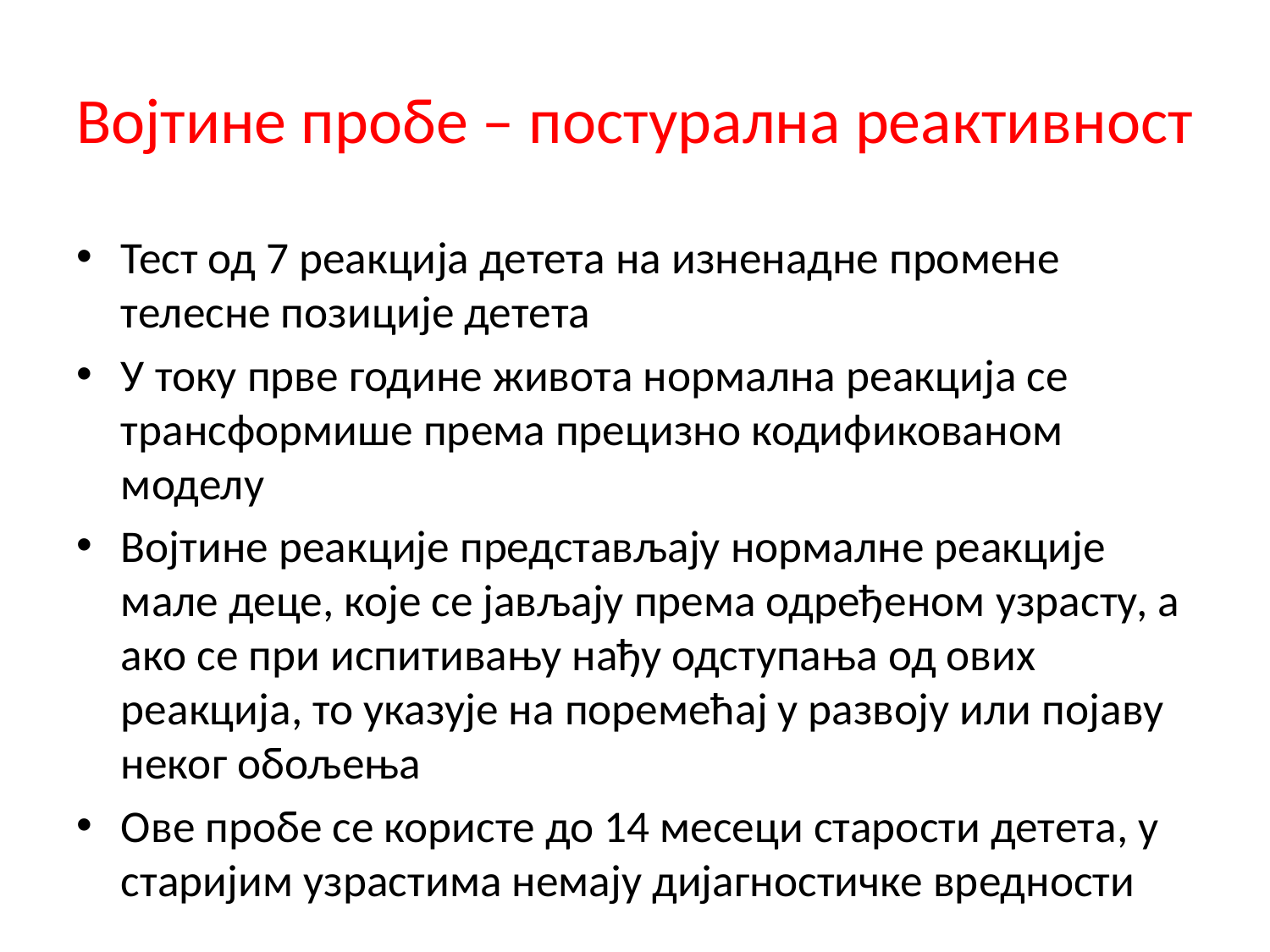

# Војтине пробе – постурална реактивност
Тест од 7 реакција детета на изненадне промене телесне позиције детета
У току прве године живота нормална реакција се трансформише према прецизно кодификованом моделу
Војтине реакције представљају нормалне реакције мале деце, које се јављају према одређеном узрасту, а ако се при испитивању нађу одступања од ових реакција, то указује на поремећај у развоју или појаву неког обољења
Ове пробе се користе до 14 месеци старости детета, у старијим узрастима немају дијагностичке вредности